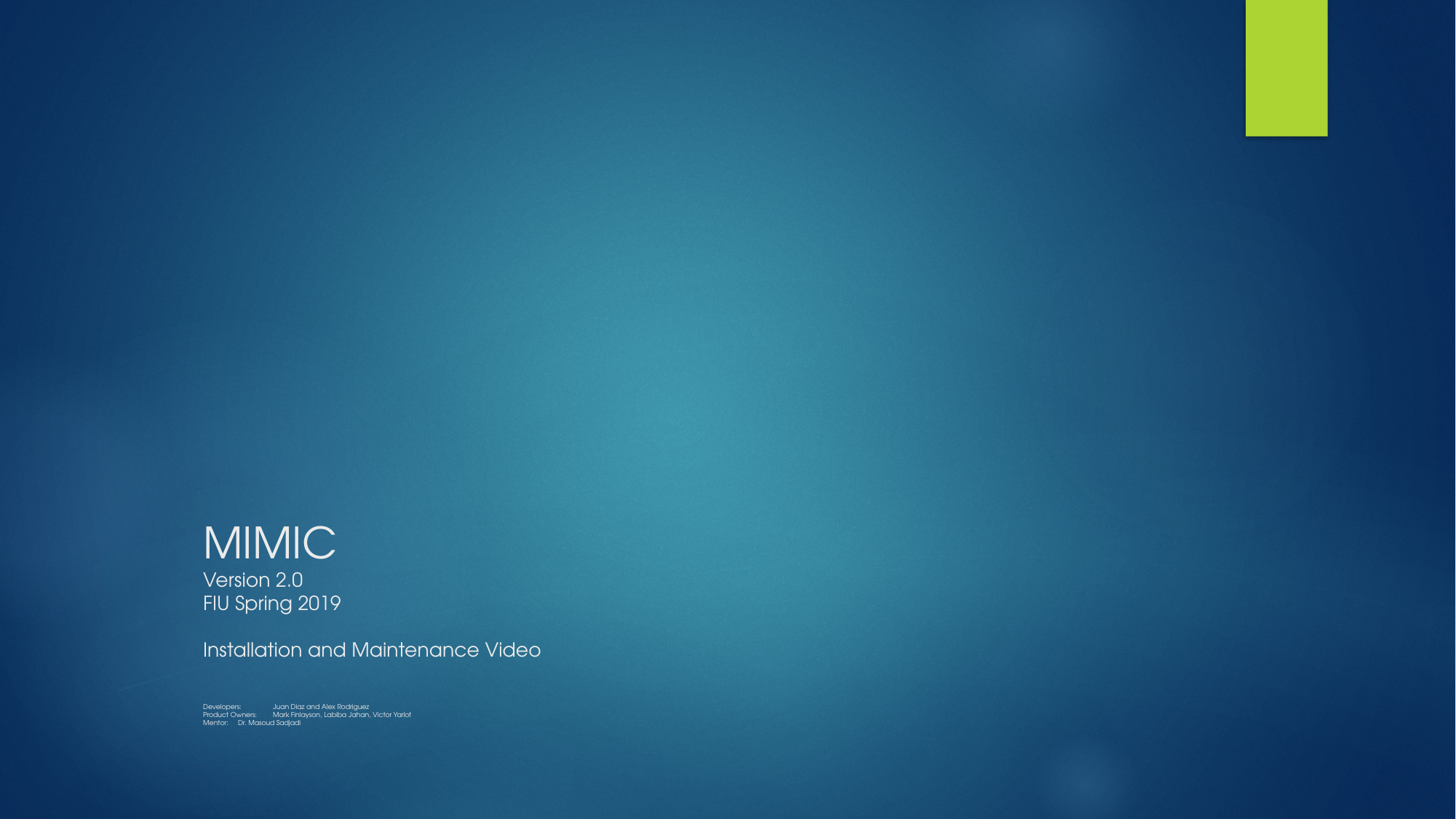

# MIMIC Version 2.0 FIU Spring 2019 Installation and Maintenance Video Developers:			Juan Diaz and Alex Rodriguez Product Owners:			Mark Finlayson, Labiba Jahan, Victor Yarlot Mentor:				Dr. Masoud Sadjadi